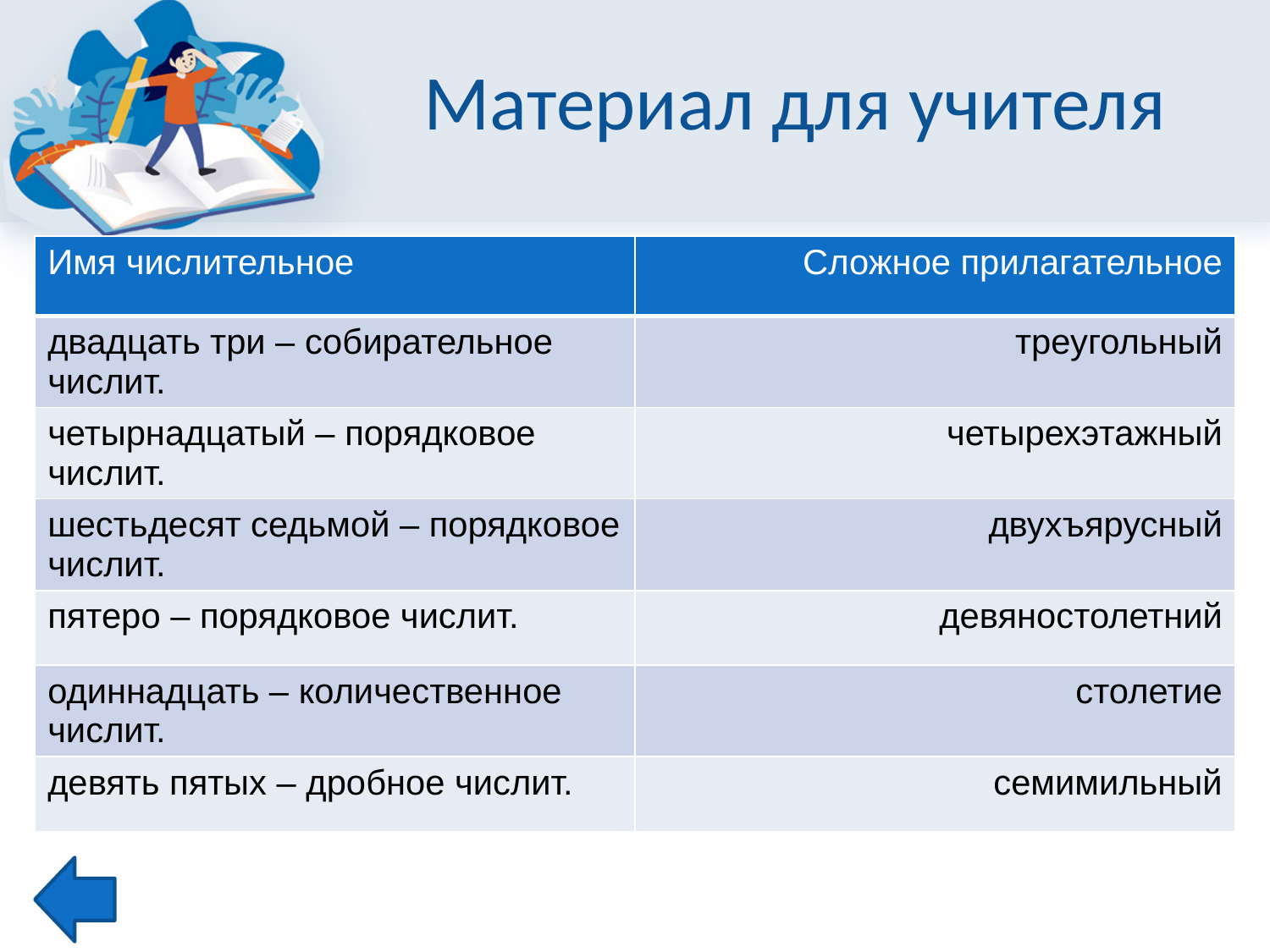

# Материал для учителя
| Имя числительное | Сложное прилагательное |
| --- | --- |
| двадцать три – собирательное числит. | треугольный |
| четырнадцатый – порядковое числит. | четырехэтажный |
| шестьдесят седьмой – порядковое числит. | двухъярусный |
| пятеро – порядковое числит. | девяностолетний |
| одиннадцать – количественное числит. | столетие |
| девять пятых – дробное числит. | семимильный |